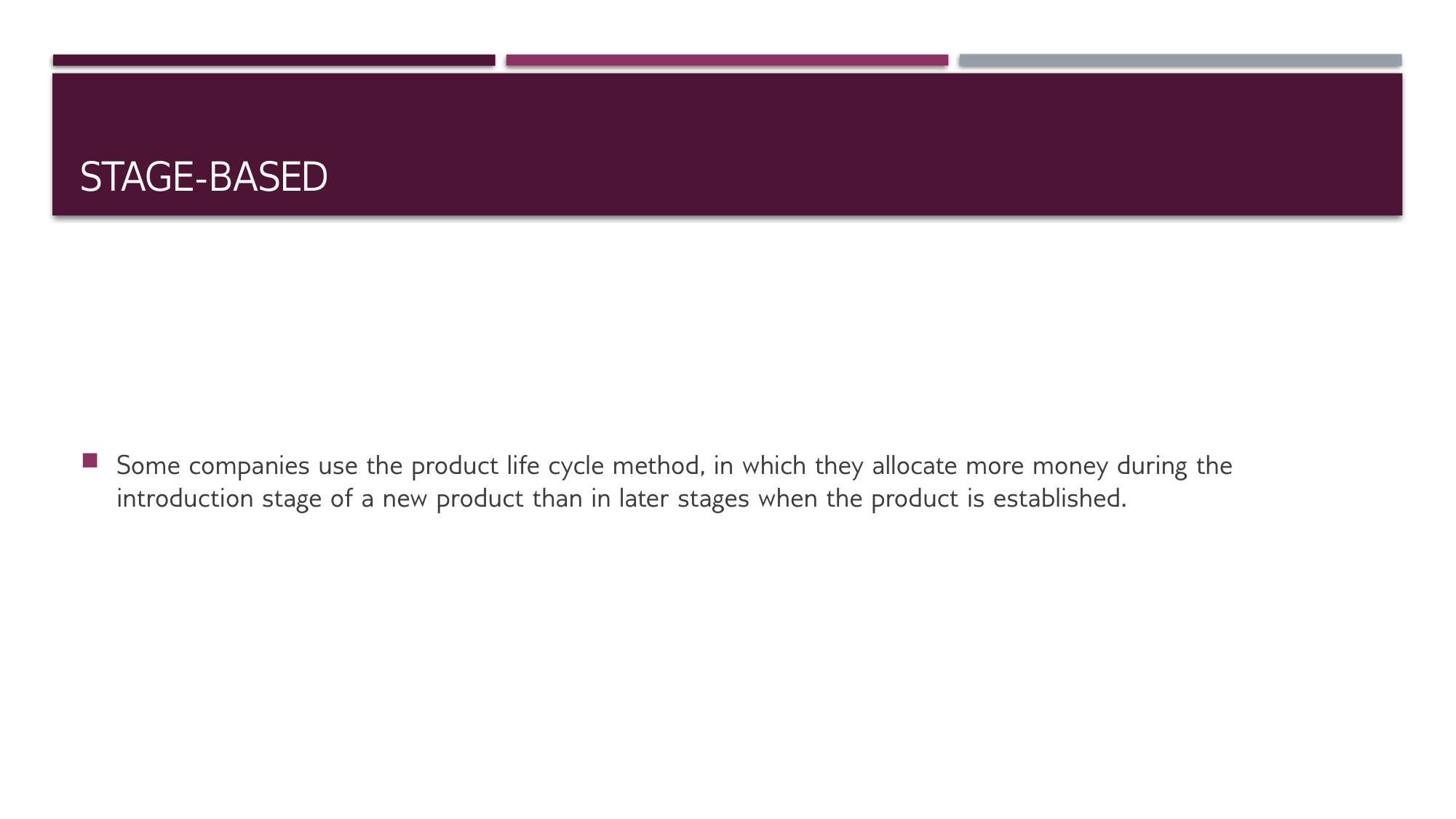

# Stage-based
Some companies use the product life cycle method, in which they allocate more money during the introduction stage of a new product than in later stages when the product is established.